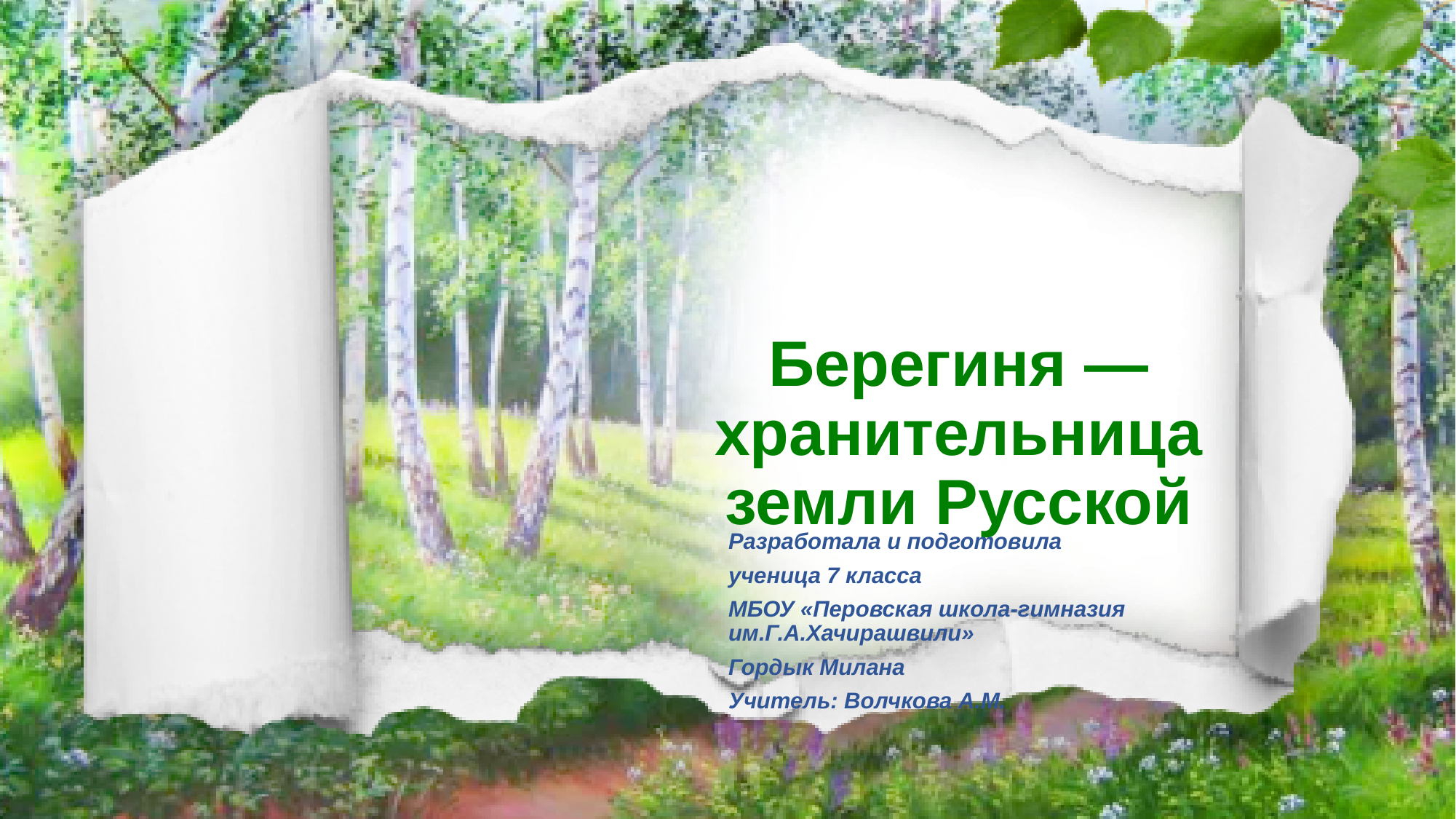

# Берегиня — хранительница земли Русской
Разработала и подготовила
ученица 7 класса
МБОУ «Перовская школа-гимназия им.Г.А.Хачирашвили»
Гордык Милана
Учитель: Волчкова А.М.